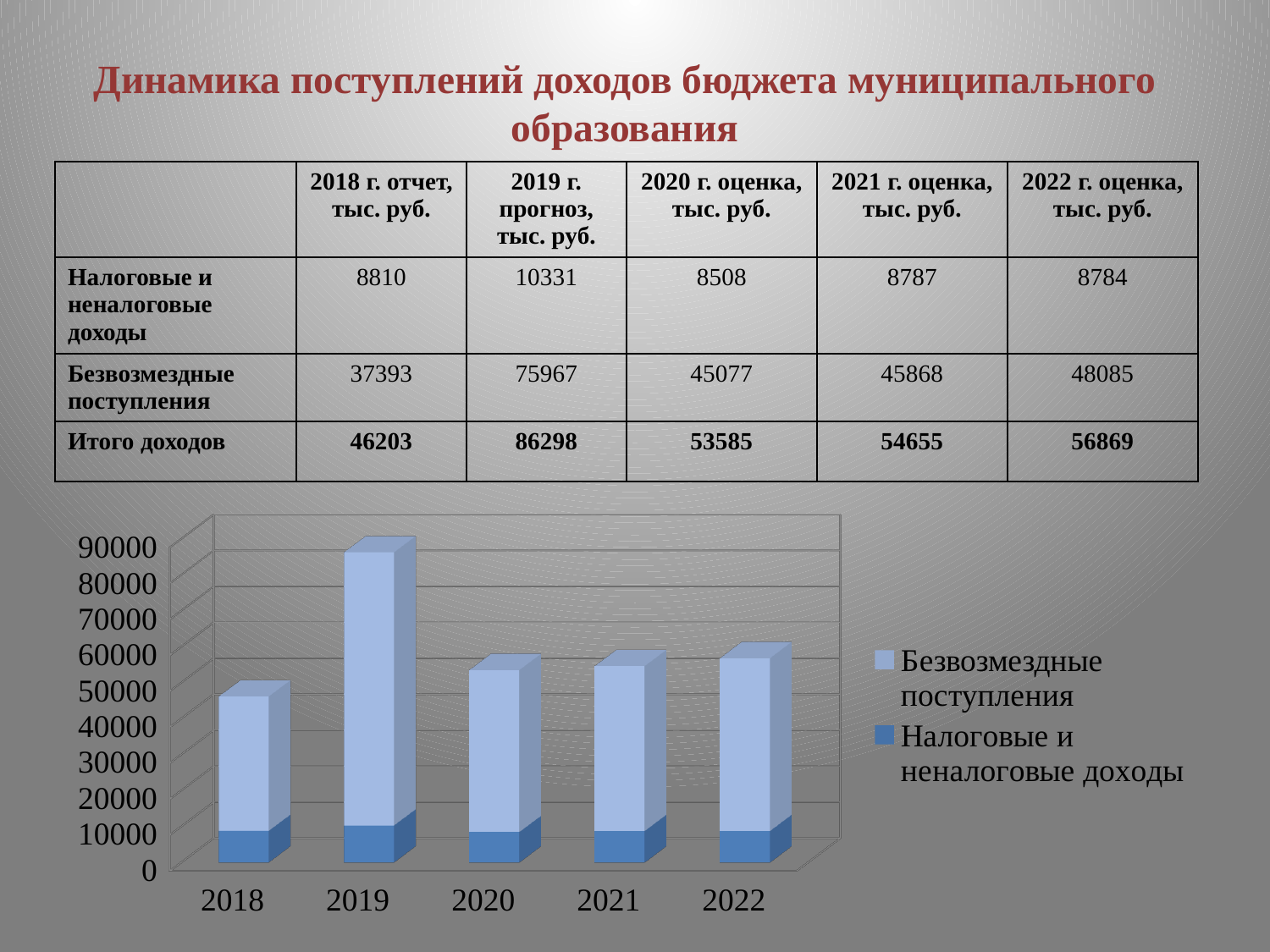

# Динамика поступлений доходов бюджета муниципального образования
|  | 2018 г. отчет, тыс. руб. | 2019 г. прогноз, тыс. руб. | 2020 г. оценка, тыс. руб. | 2021 г. оценка, тыс. руб. | 2022 г. оценка, тыс. руб. |
| --- | --- | --- | --- | --- | --- |
| Налоговые и неналоговые доходы | 8810 | 10331 | 8508 | 8787 | 8784 |
| Безвозмездные поступления | 37393 | 75967 | 45077 | 45868 | 48085 |
| Итого доходов | 46203 | 86298 | 53585 | 54655 | 56869 |

[unsupported chart]